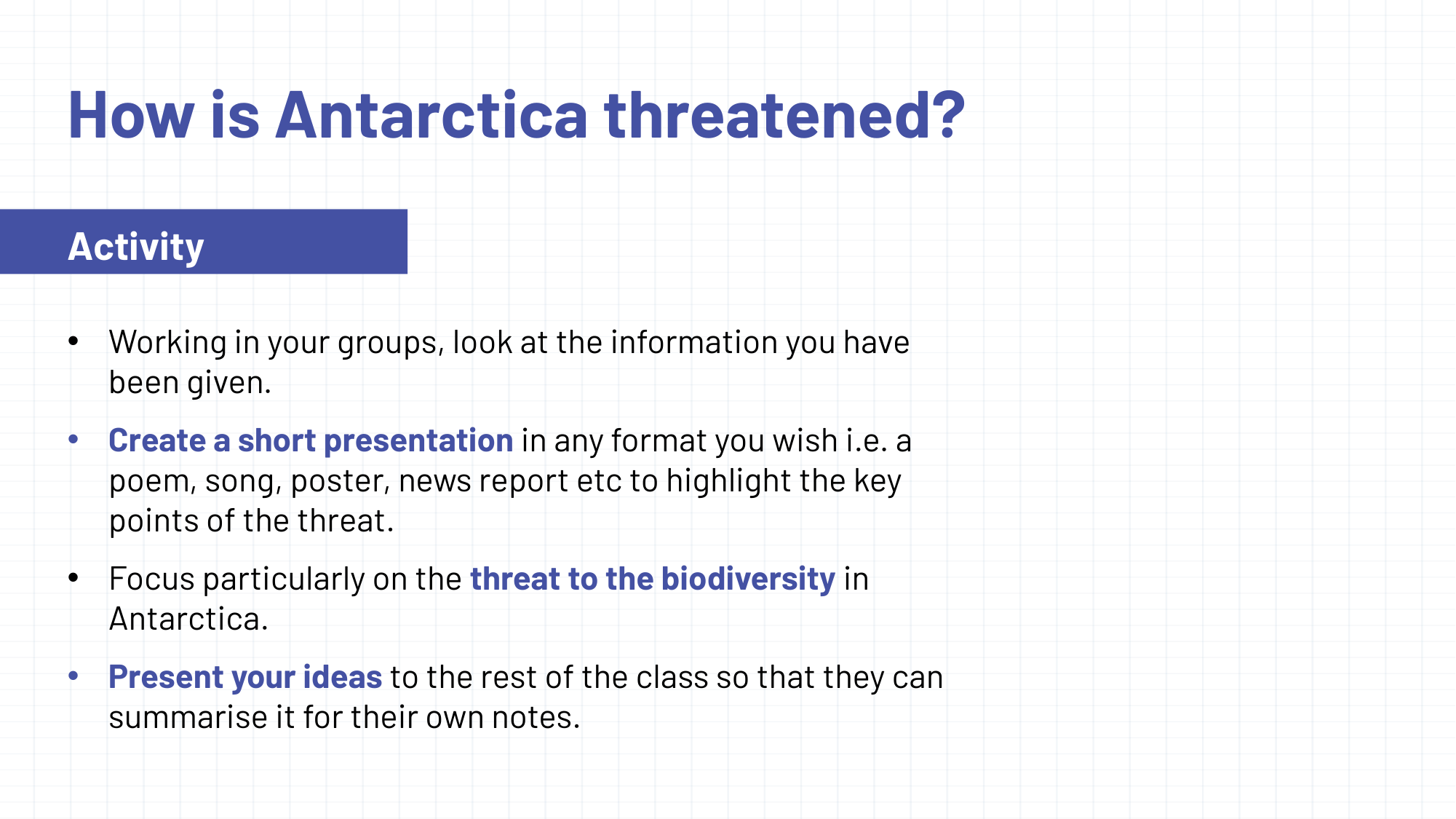

# How is Antarctica threatened?

Activity
Working in your groups, look at the information you have been given. ​
Create a short presentation in any format you wish i.e. a poem, song, poster, news report etc to highlight the key points of the threat. ​
Focus particularly on the threat to the biodiversity in Antarctica. ​
Present your ideas to the rest of the class so that they can summarise it for their own notes. ​